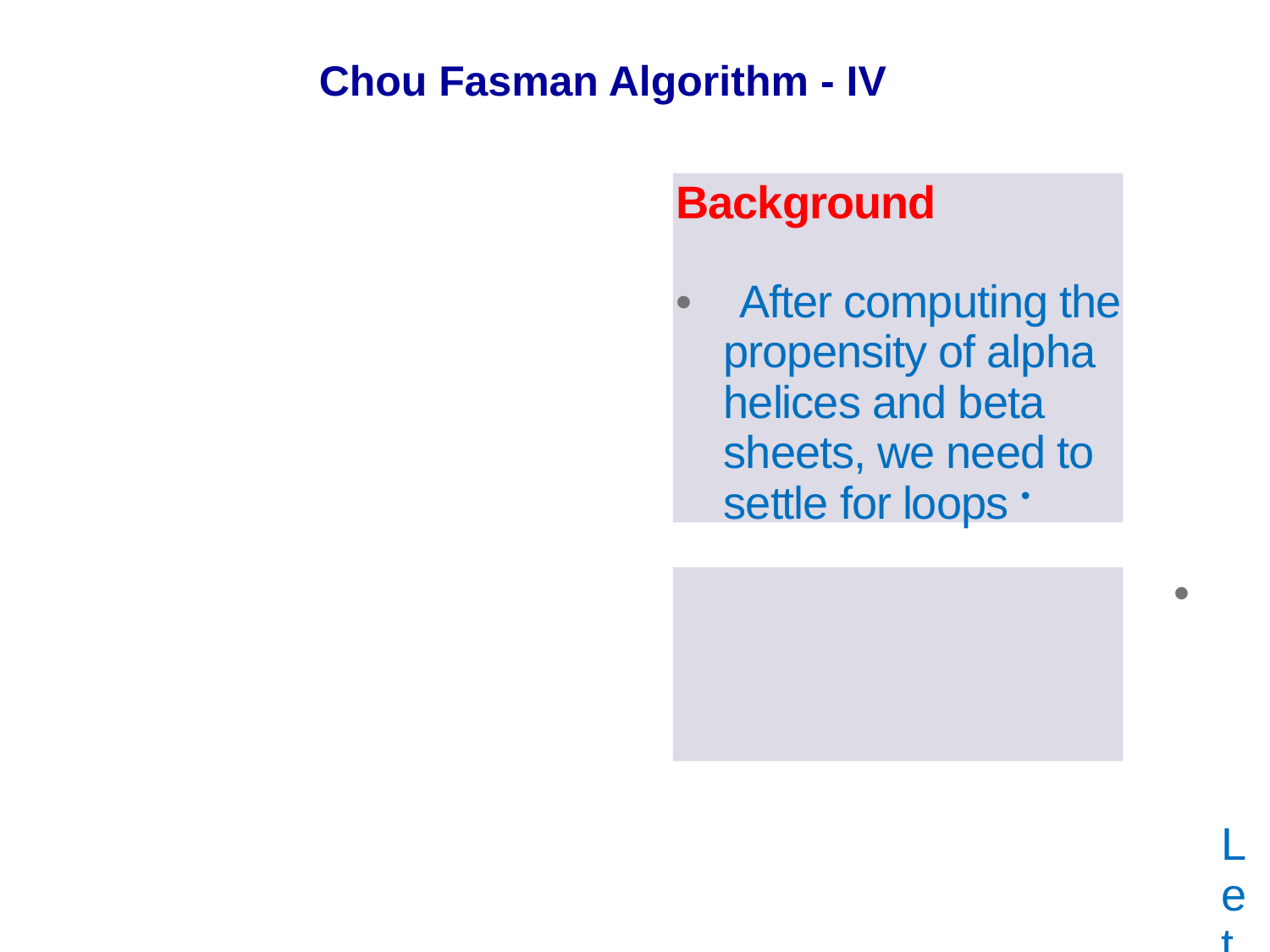

Chou Fasman Algorithm - IV
Background
•    After computing the propensity of alpha helices and beta sheets, we need to settle for loops •
•    Let’s see how can we find out the loops using Chou Fasman Algorithm